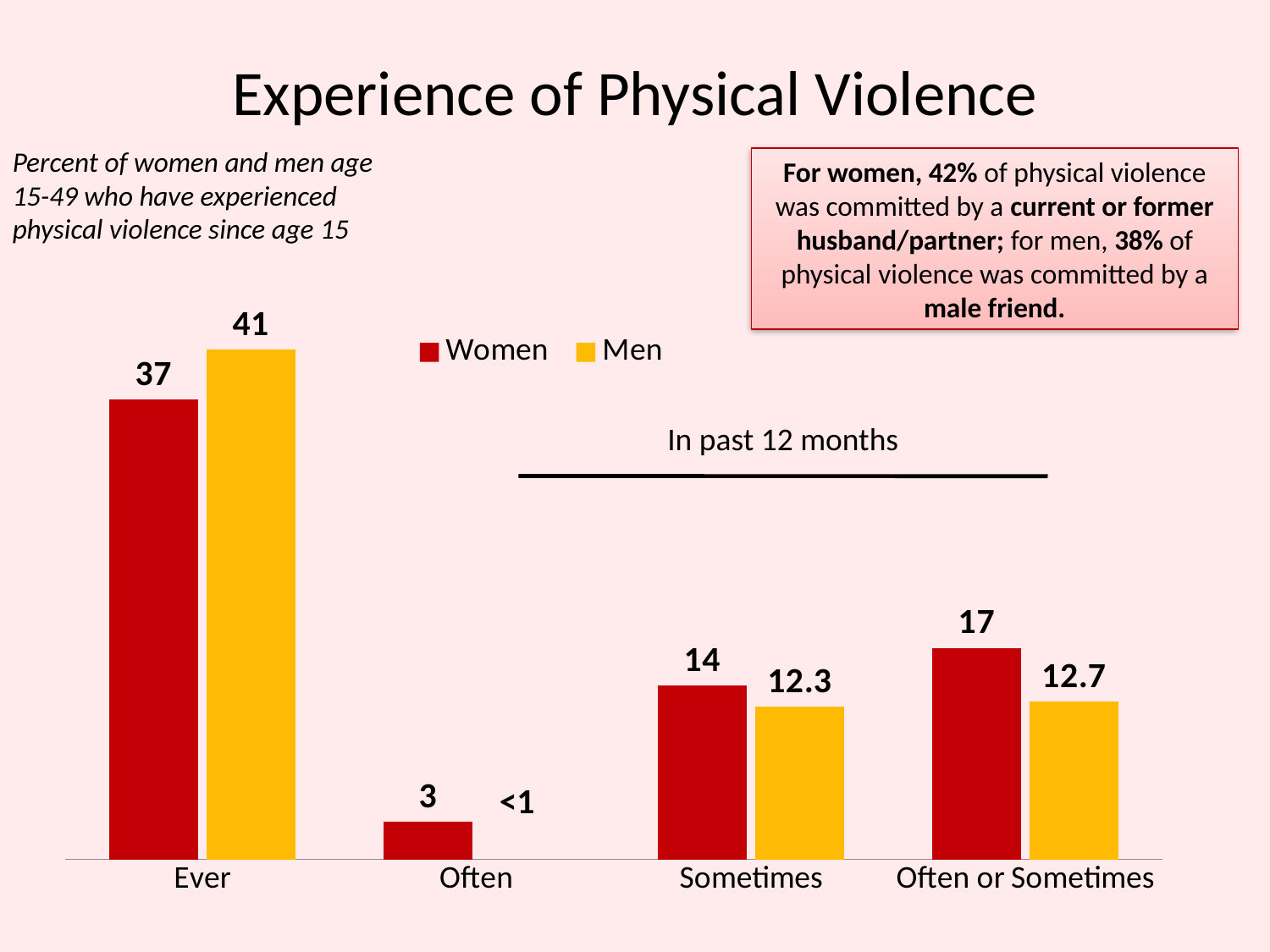

# Experience of Physical Violence
Percent of women and men age 15-49 who have experienced physical violence since age 15
For women, 42% of physical violence was committed by a current or former husband/partner; for men, 38% of physical violence was committed by a male friend.

### Chart

| Category | Women | Men |
|---|---|---|
| Ever | 37.0 | 41.0 |
| Often | 3.0 | None |
| Sometimes | 14.0 | 12.3 |
| Often or Sometimes | 17.0 | 12.7 |
In past 12 months
<1